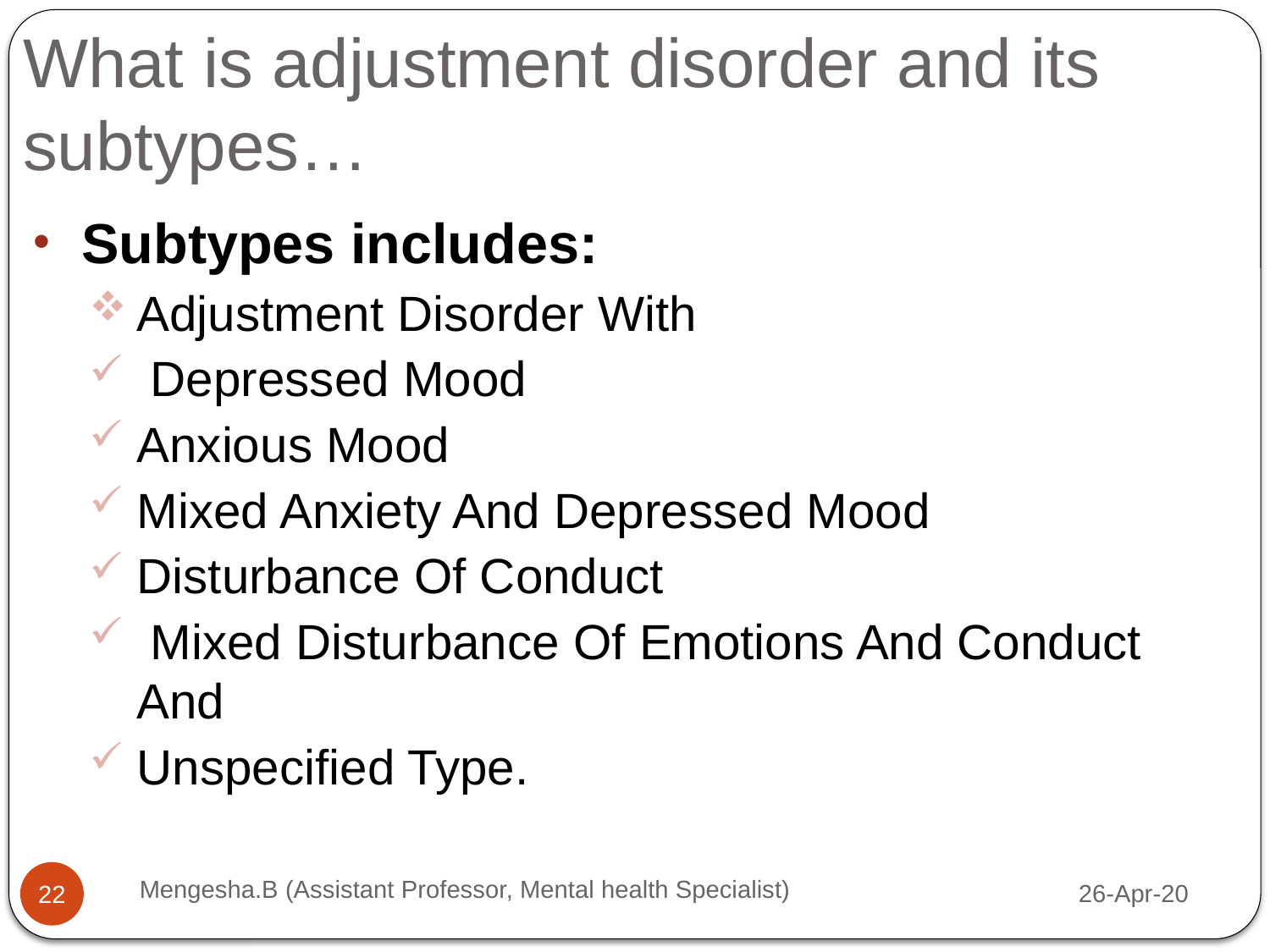

# What is adjustment disorder and its subtypes…
Subtypes includes:
Adjustment Disorder With
 Depressed Mood
Anxious Mood
Mixed Anxiety And Depressed Mood
Disturbance Of Conduct
 Mixed Disturbance Of Emotions And Conduct And
Unspecified Type.

Mengesha.B (Assistant Professor, Mental health Specialist)
26-Apr-20
22